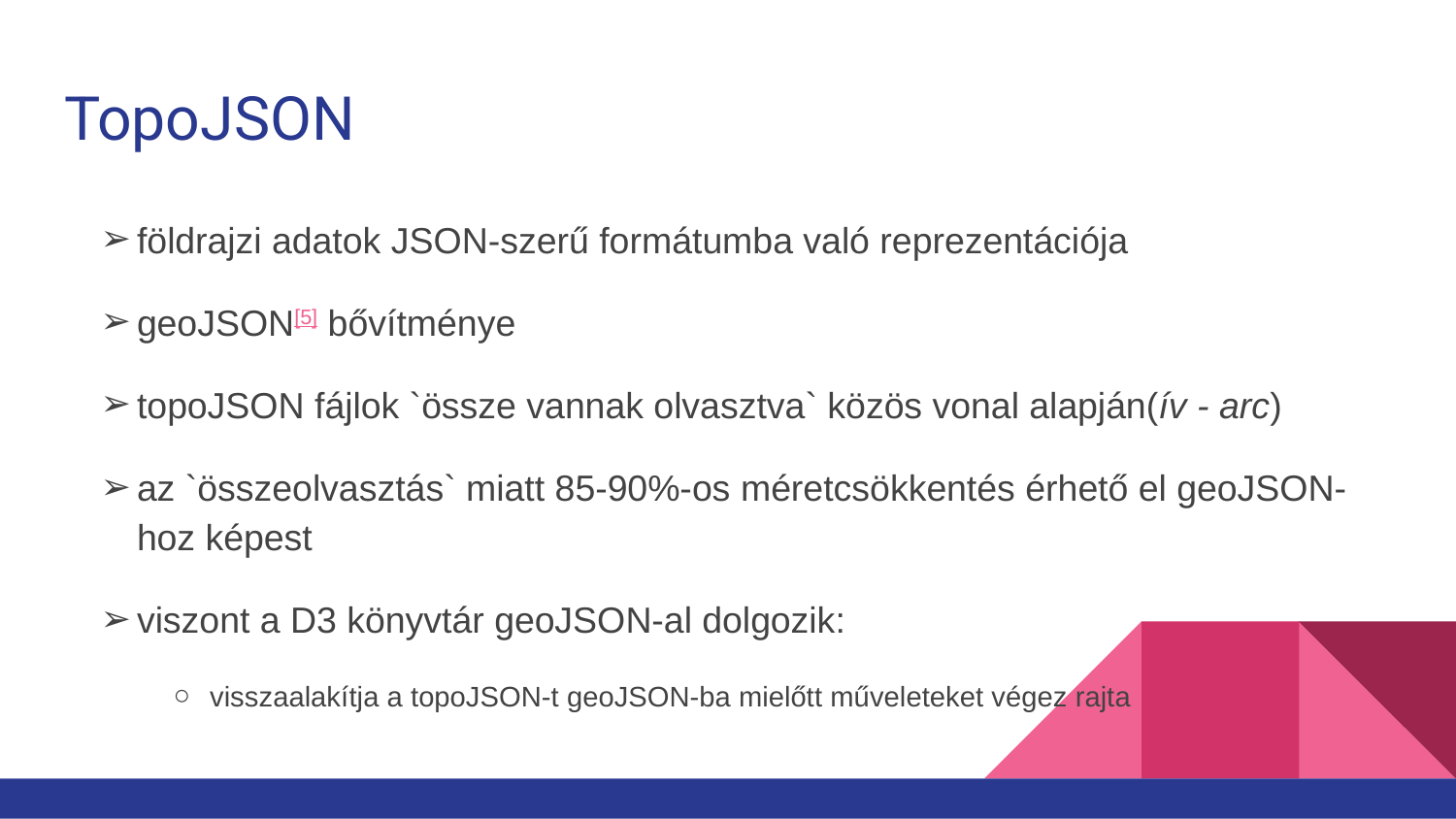

# TopoJSON
földrajzi adatok JSON-szerű formátumba való reprezentációja
geoJSON[5] bővítménye
topoJSON fájlok `össze vannak olvasztva` közös vonal alapján(ív - arc)
az `összeolvasztás` miatt 85-90%-os méretcsökkentés érhető el geoJSON-hoz képest
viszont a D3 könyvtár geoJSON-al dolgozik:
visszaalakítja a topoJSON-t geoJSON-ba mielőtt műveleteket végez rajta